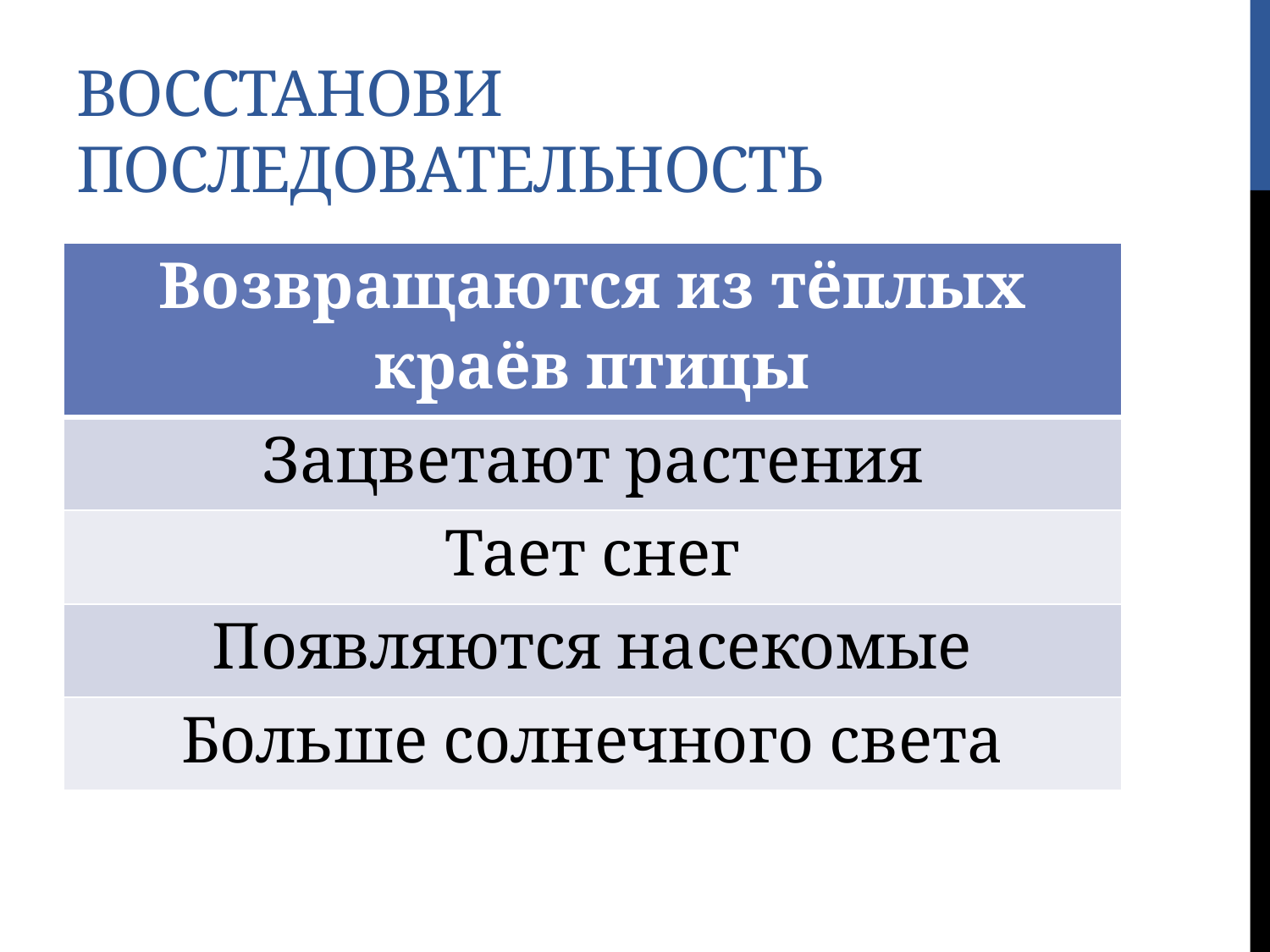

# Восстанови последовательность
| Возвращаются из тёплых краёв птицы |
| --- |
| Зацветают растения |
| Тает снег |
| Появляются насекомые |
| Больше солнечного света |